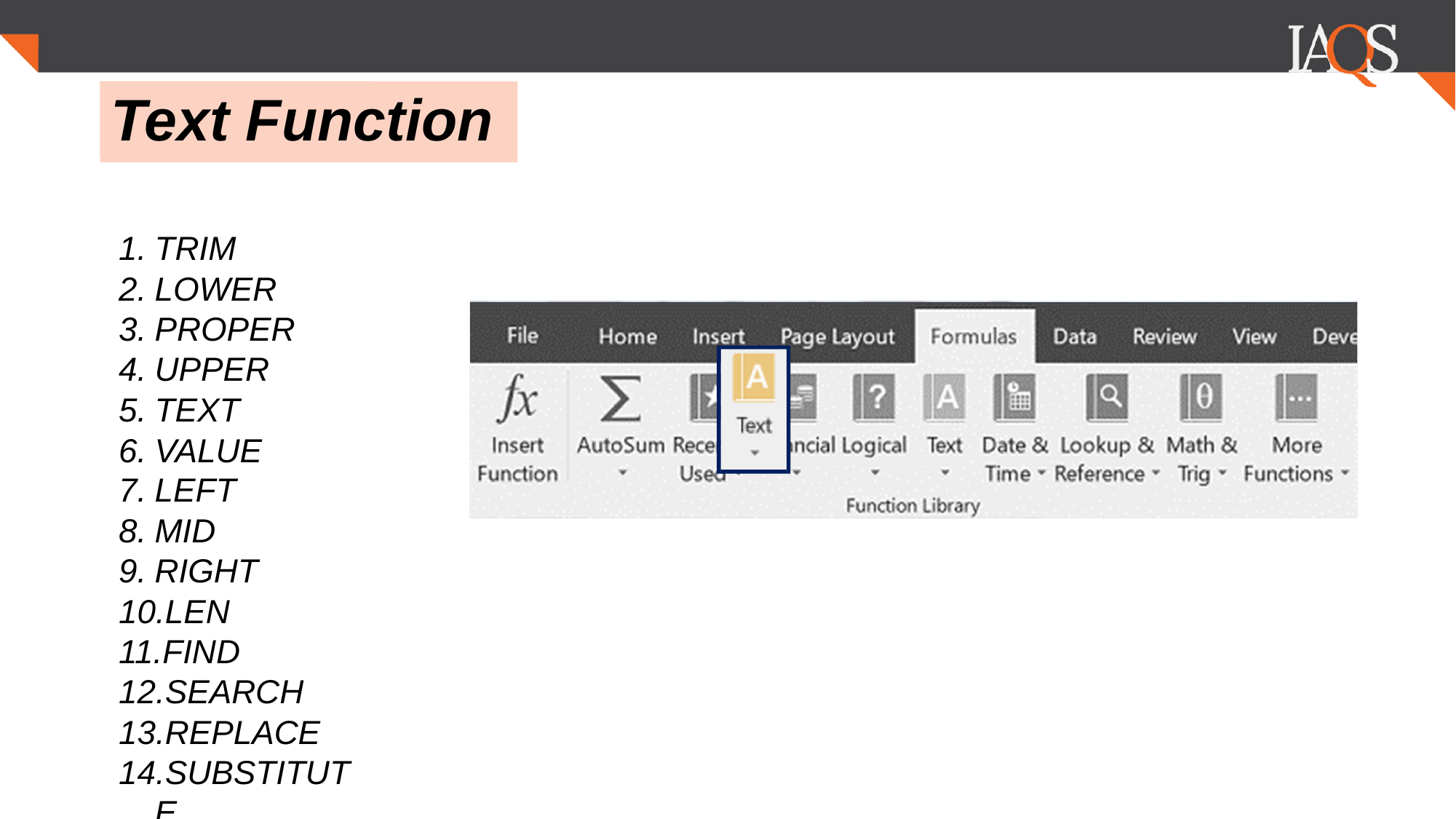

.
# Text Function

TRIM
LOWER
PROPER
UPPER
TEXT
VALUE
LEFT
MID
RIGHT
LEN
FIND
SEARCH
REPLACE
SUBSTITUTE